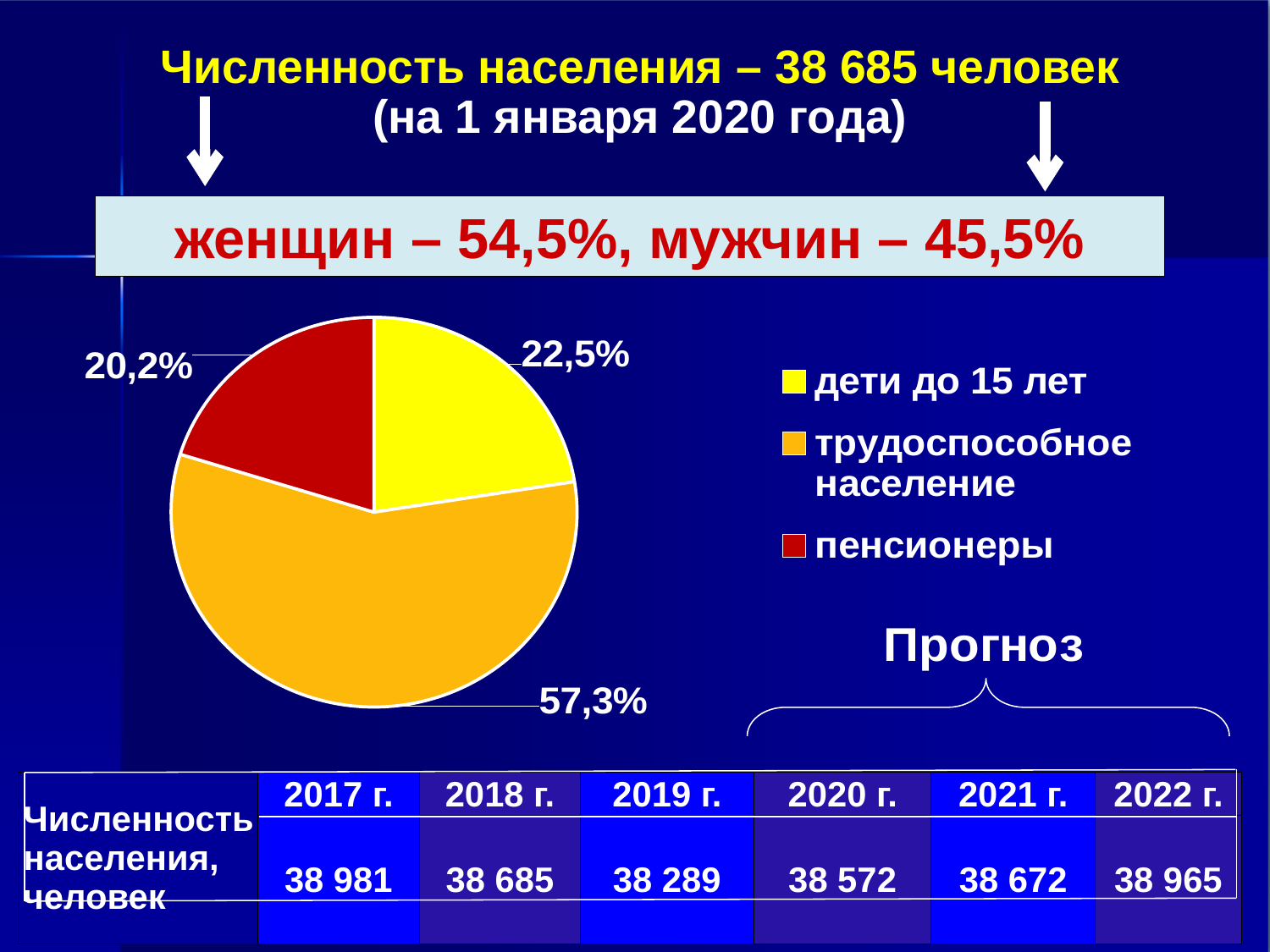

# Численность населения – 38 685 человек (на 1 января 2020 года)
женщин – 54,5%, мужчин – 45,5%

### Chart

| Category | Продажи |
|---|---|
| дети до 15 лет | 22.5 |
| трудоспособное население | 57.3 |
| пенсионеры | 20.2 |
| Численность населения, человек | 2017 г. | 2018 г. | 2019 г. | 2020 г. | 2021 г. | 2022 г. |
| --- | --- | --- | --- | --- | --- | --- |
|  | 38 981 | 38 685 | 38 289 | 38 572 | 38 672 | 38 965 |